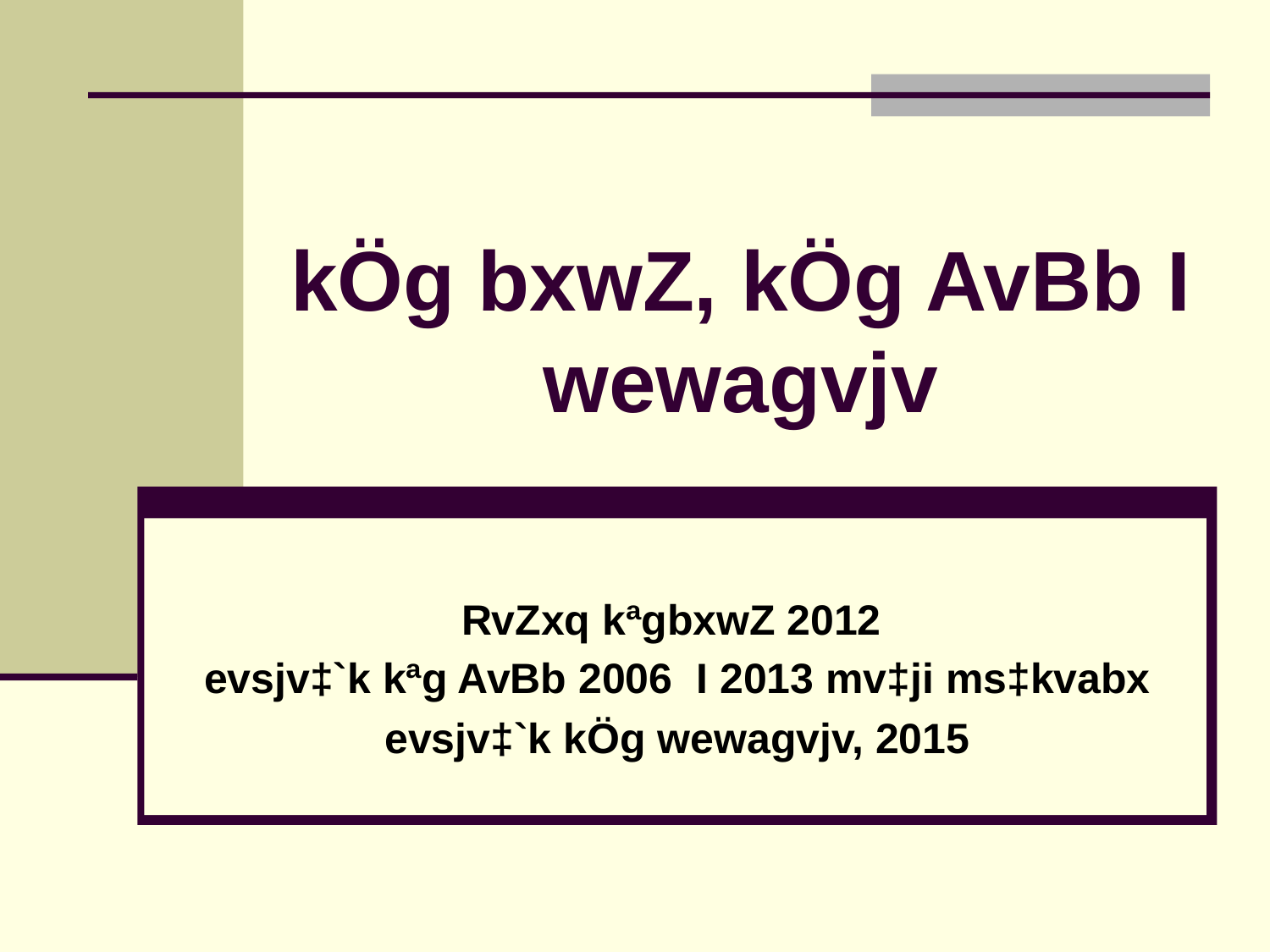

# kÖg bxwZ, kÖg AvBb I wewagvjv
RvZxq kªgbxwZ 2012
evsjv‡`k kªg AvBb 2006  I 2013 mv‡ji ms‡kvabx
evsjv‡`k kÖg wewagvjv, 2015